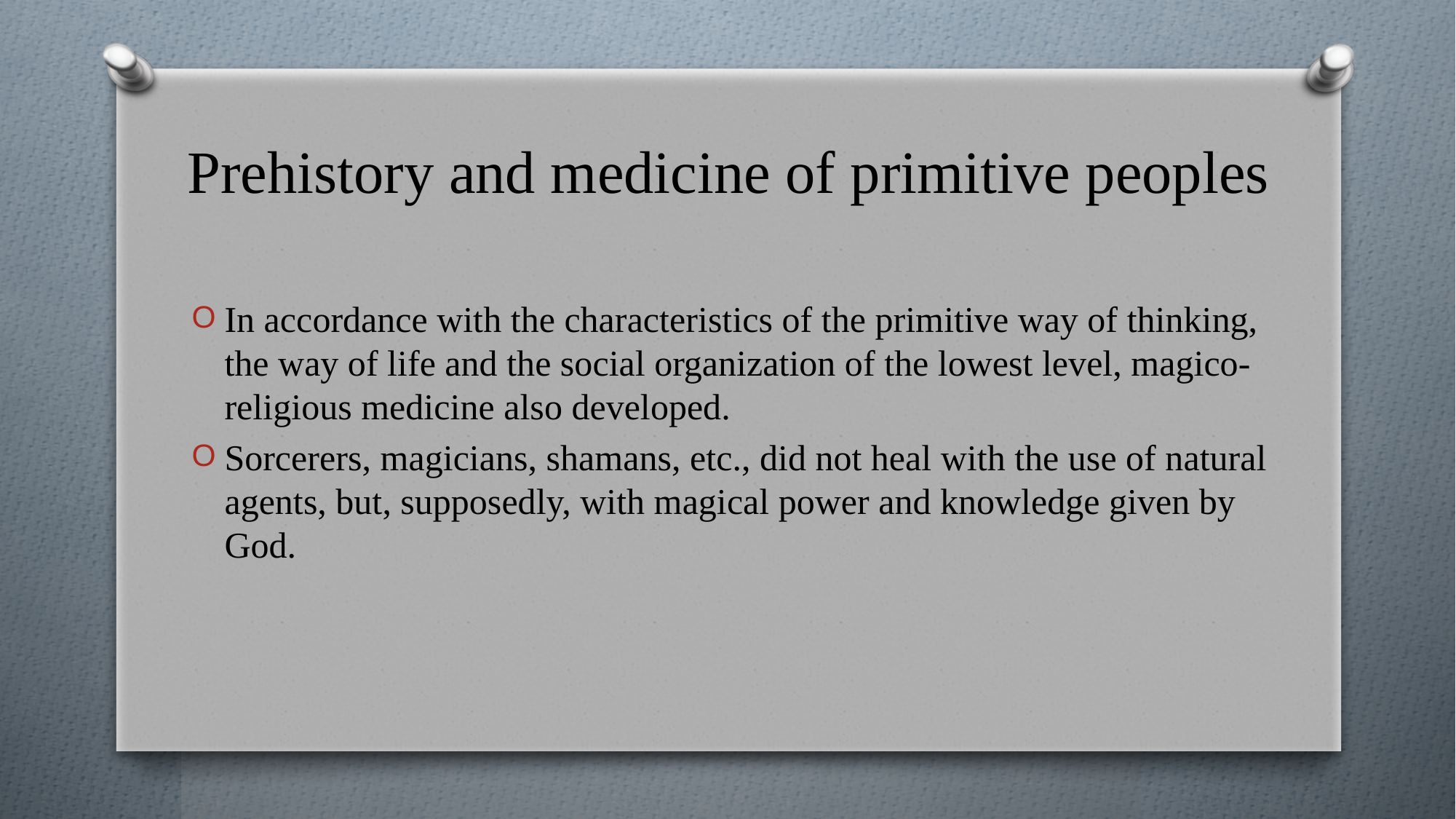

# Prehistory and medicine of primitive peoples
In accordance with the characteristics of the primitive way of thinking, the way of life and the social organization of the lowest level, magico-religious medicine also developed.
Sorcerers, magicians, shamans, etc., did not heal with the use of natural agents, but, supposedly, with magical power and knowledge given by God.